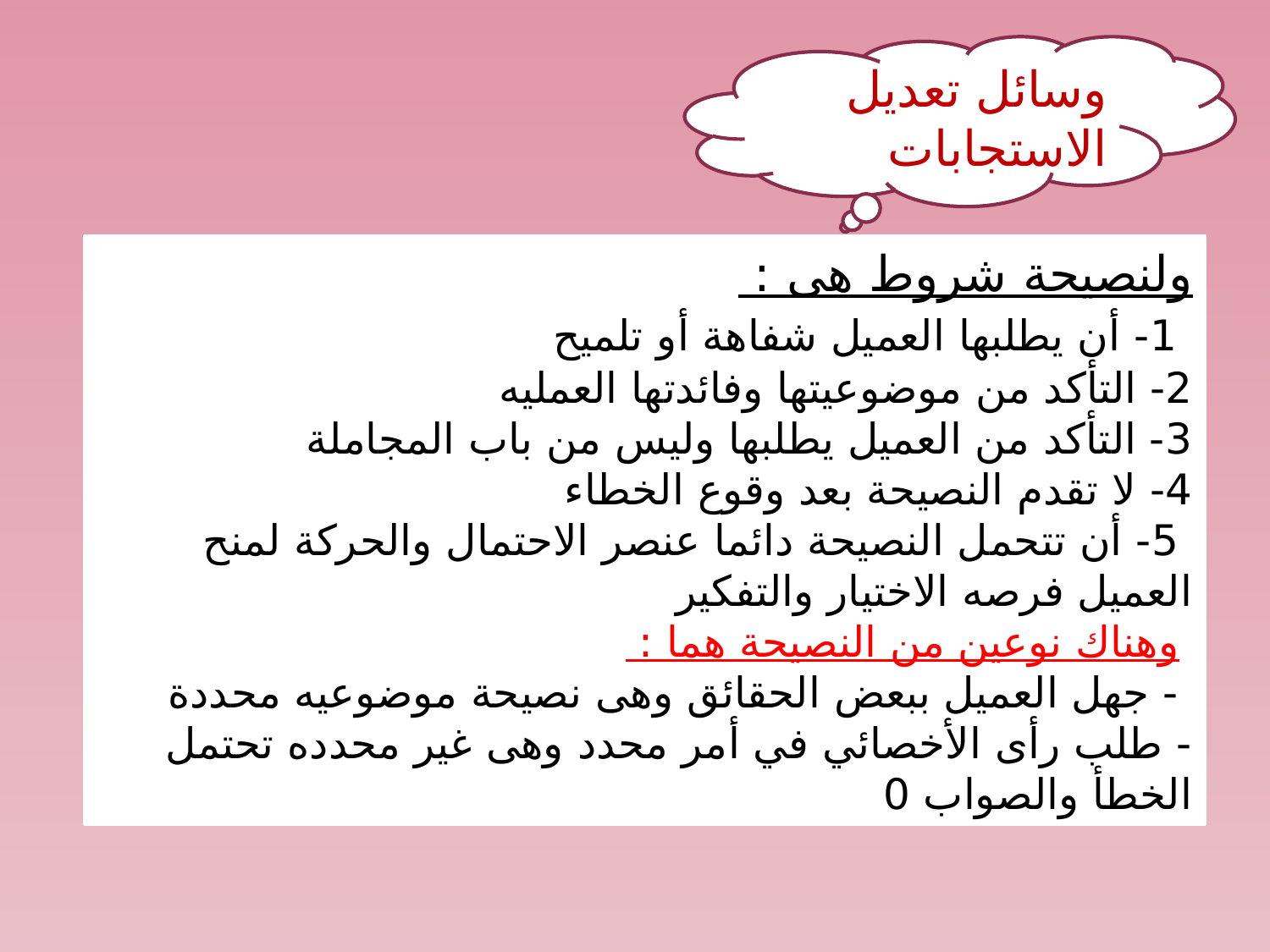

وسائل تعديل الاستجابات
ولنصيحة شروط هى :
 1- أن يطلبها العميل شفاهة أو تلميح
2- التأكد من موضوعيتها وفائدتها العمليه
3- التأكد من العميل يطلبها وليس من باب المجاملة
4- لا تقدم النصيحة بعد وقوع الخطاء
 5- أن تتحمل النصيحة دائما عنصر الاحتمال والحركة لمنح العميل فرصه الاختيار والتفكير
 وهناك نوعين من النصيحة هما :
 - جهل العميل ببعض الحقائق وهى نصيحة موضوعيه محددة
- طلب رأى الأخصائي في أمر محدد وهى غير محدده تحتمل الخطأ والصواب 0